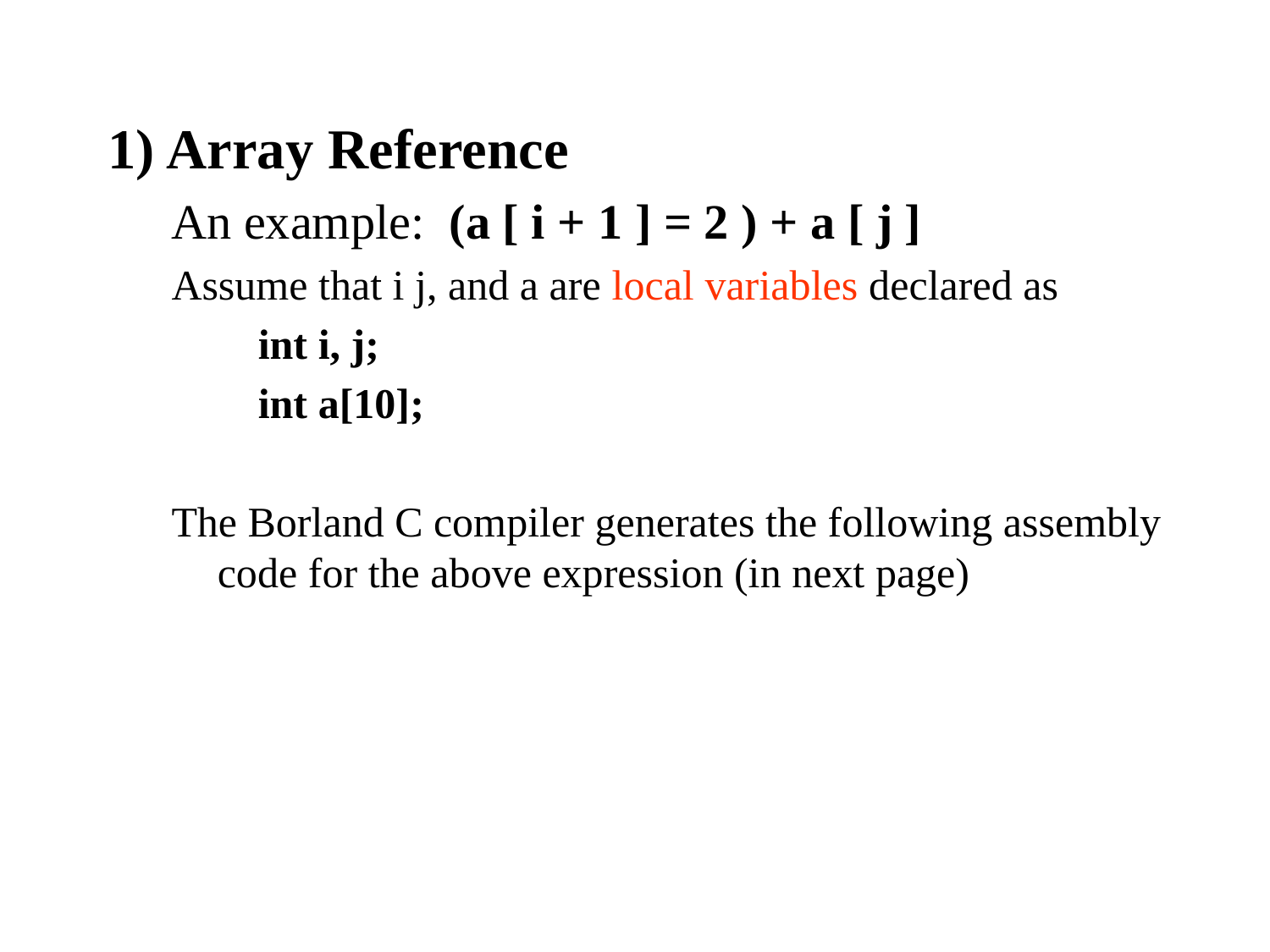

1) Array Reference
An example:  (a [ i + 1 ] = 2 ) + a [ j ]
Assume that i j, and a are local variables declared as
int i, j;
int a[10];

The Borland C compiler generates the following assembly code for the above expression (in next page)